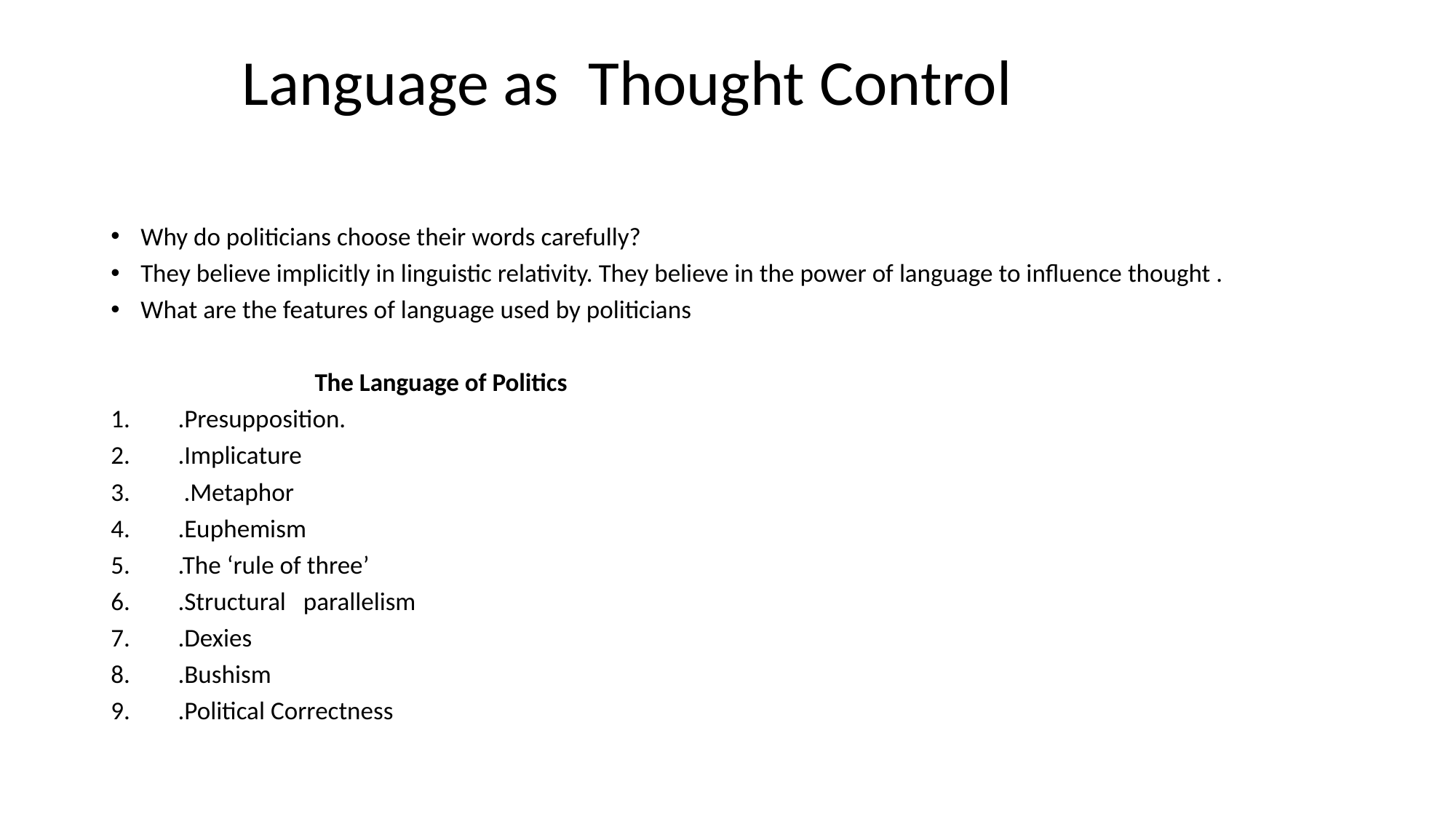

# Language as  Thought Control
Why do politicians choose their words carefully?
They believe implicitly in linguistic relativity. They believe in the power of language to influence thought .
What are the features of language used by politicians

                                   The Language of Politics
.Presupposition.
.Implicature
 .Metaphor
.Euphemism
.The ‘rule of three’
.Structural   parallelism
.Dexies
.Bushism
.Political Correctness